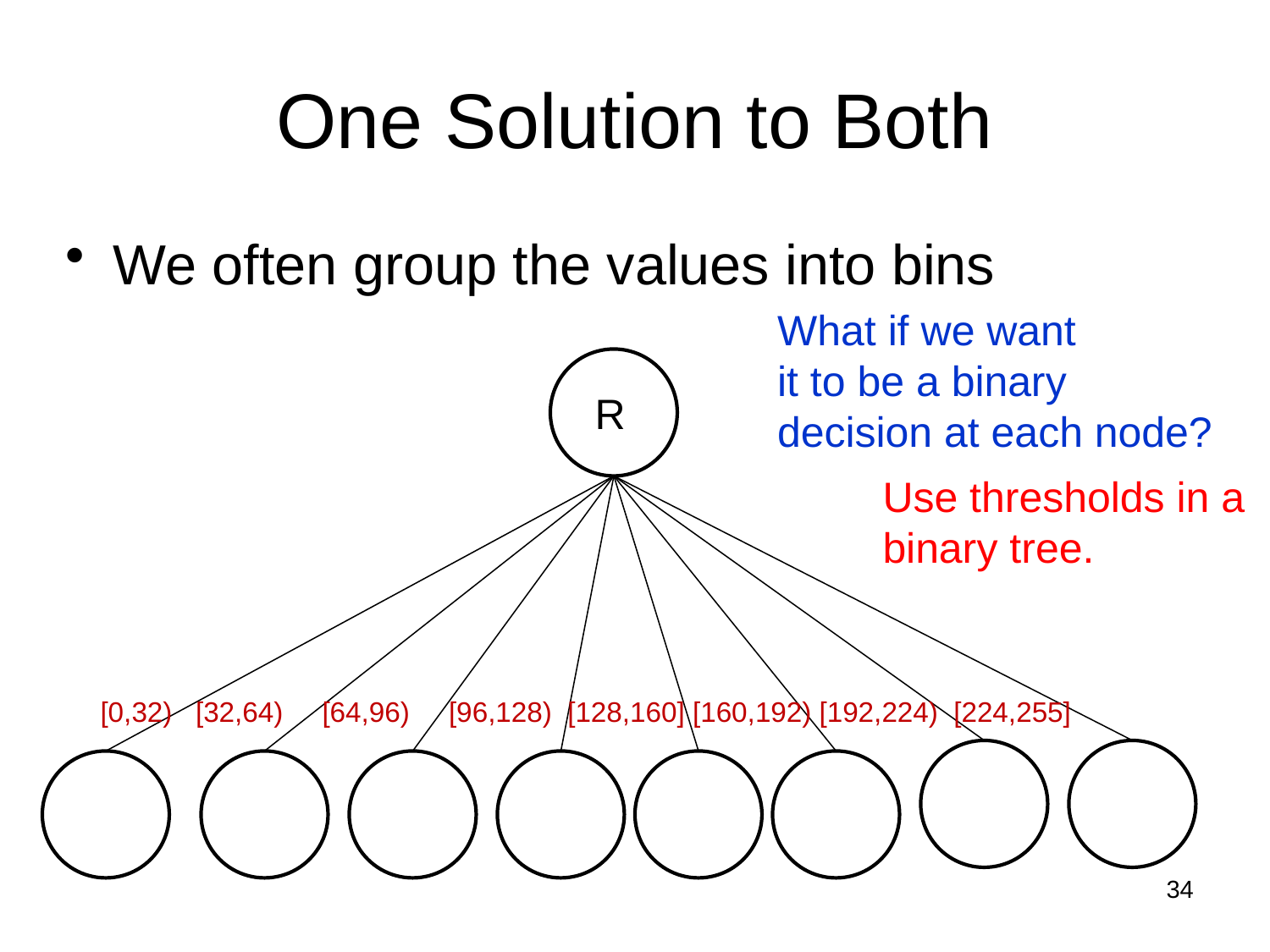

# One Solution to Both
We often group the values into bins
What if we want
it to be a binary
decision at each node?

R
Use thresholds in a
binary tree.
[0,32)   [32,64)     [64,96)     [96,128)  [128,160] [160,192) [192,224)  [224,255]

34